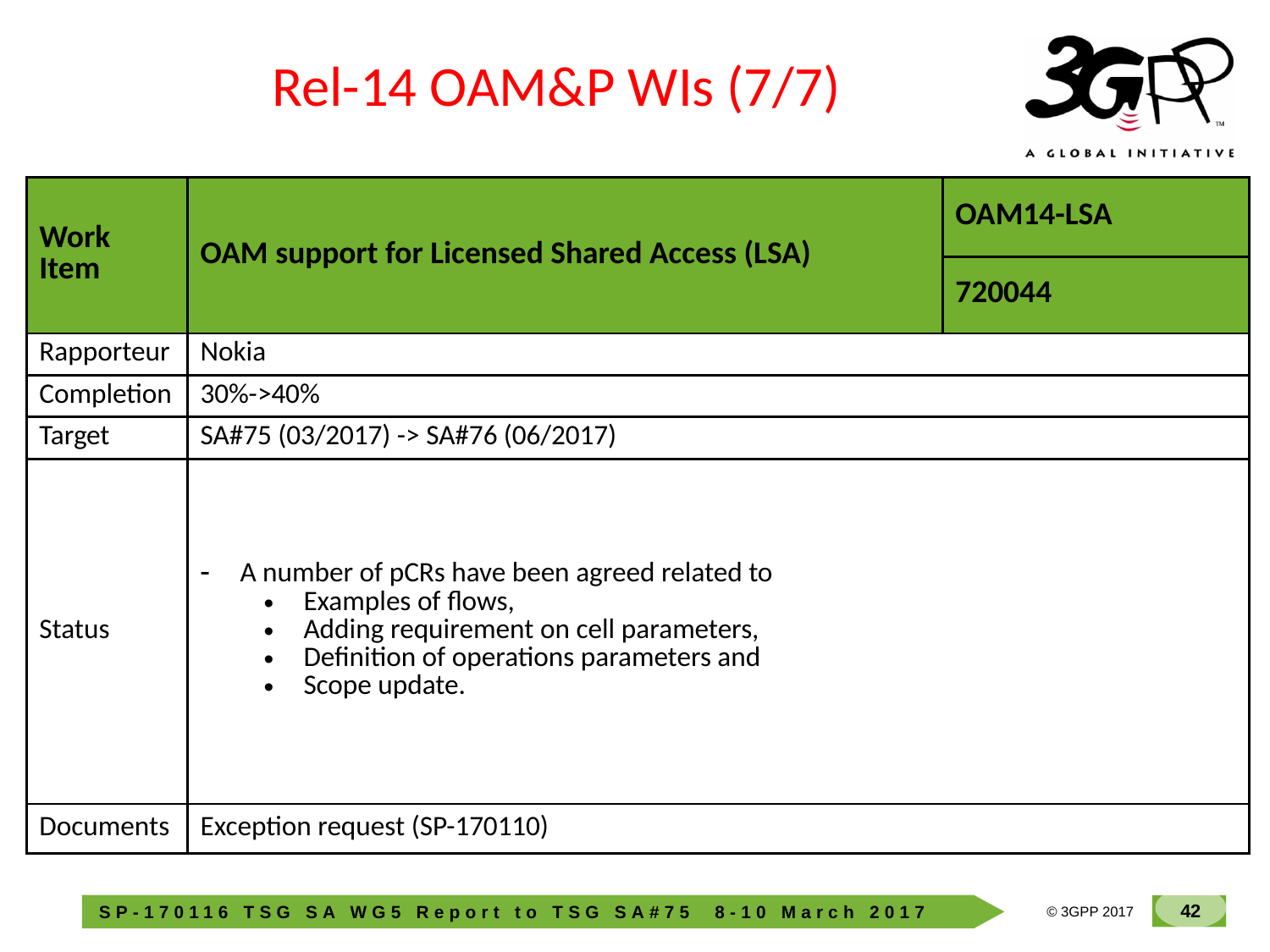

Rel-14 OAM&P WIs (7/7)
| Work Item | OAM support for Licensed Shared Access (LSA) | OAM14-LSA |
| --- | --- | --- |
|  |  | 720044 |
| Rapporteur | Nokia |  |
| Completion | 30%->40% |  |
| Target | SA#75 (03/2017) -> SA#76 (06/2017) |  |
| Status | A number of pCRs have been agreed related to Examples of flows, Adding requirement on cell parameters, Definition of operations parameters and Scope update. |  |
| Documents | Exception request (SP-170110) |  |